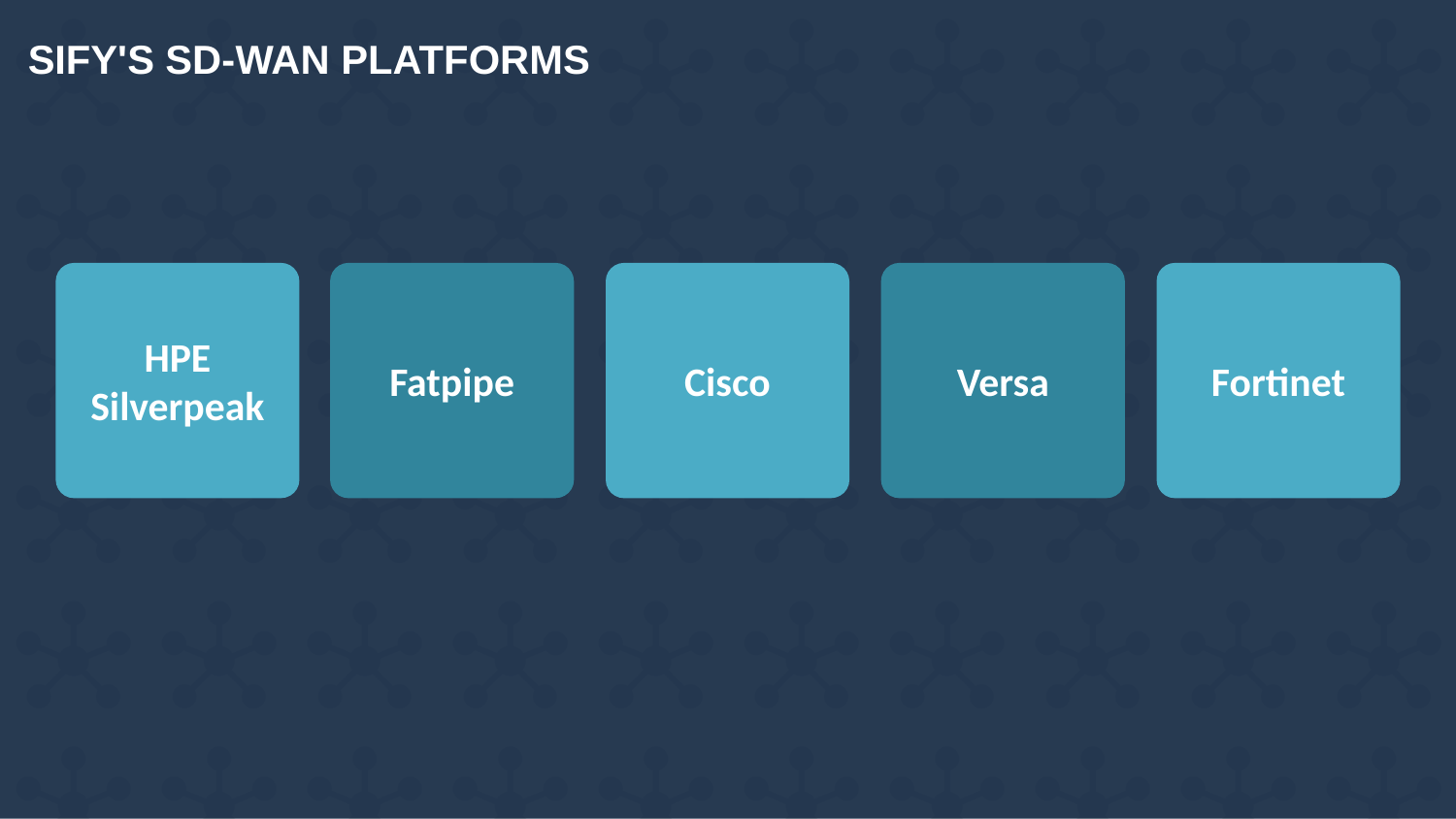

# Sify's SD-WAN PLATFORMS
HPE Silverpeak
Fatpipe
Cisco
Versa
Fortinet